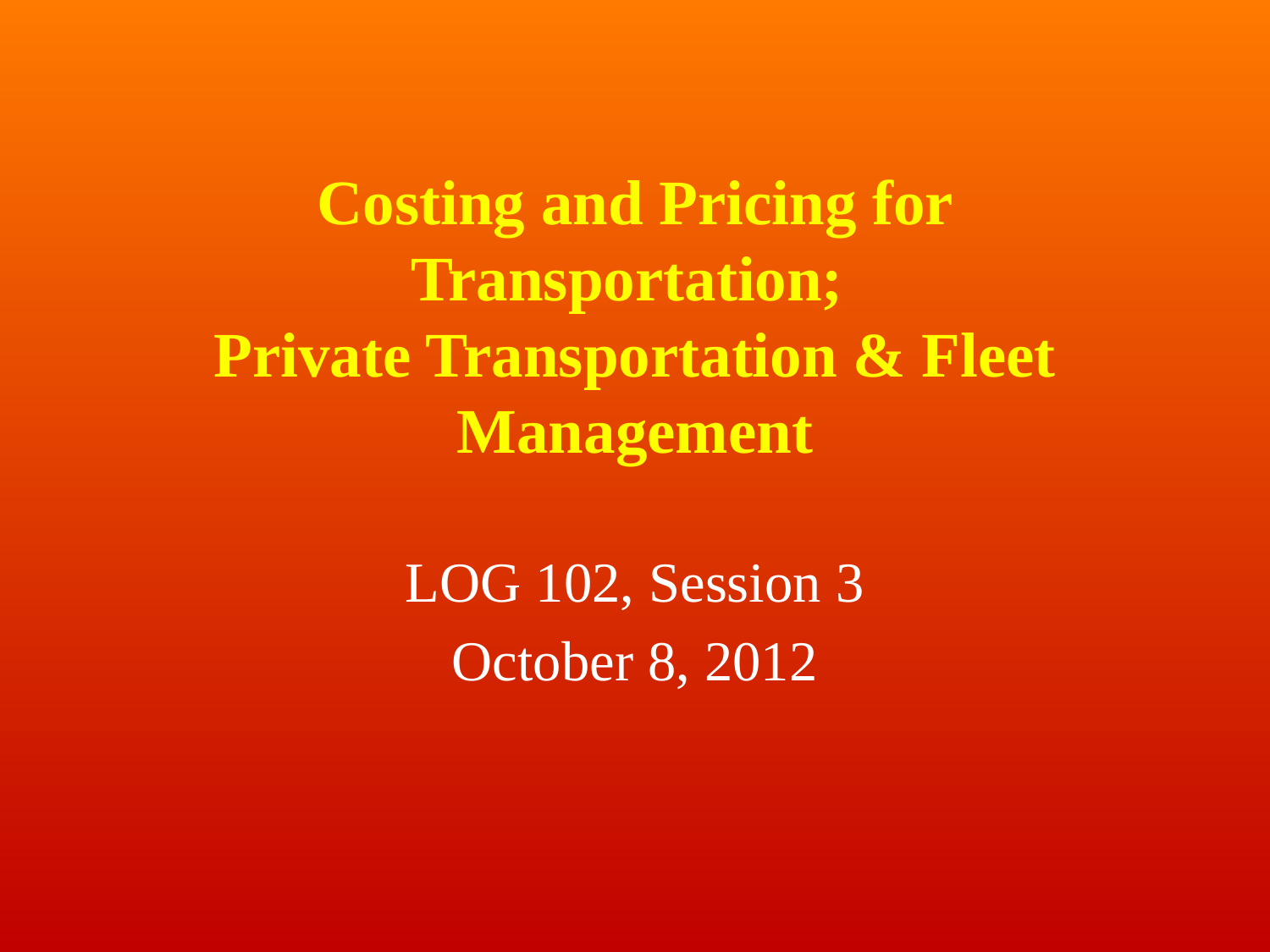

# Costing and Pricing for Transportation; Private Transportation & Fleet Management
LOG 102, Session 3
October 8, 2012